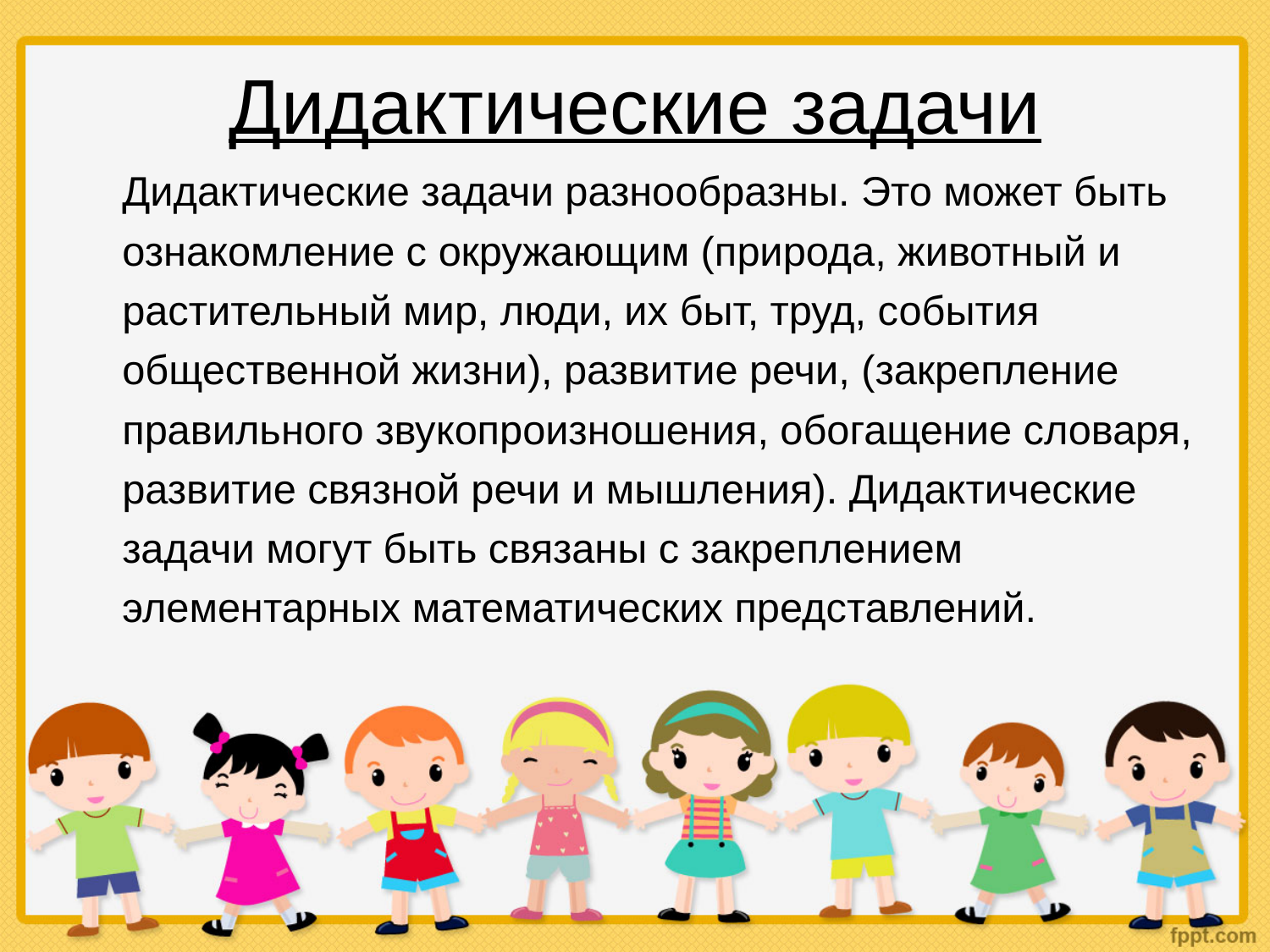

# Дидактические задачи
Дидактические задачи разнообразны. Это может быть ознакомление с окружающим (природа, животный и растительный мир, люди, их быт, труд, события общественной жизни), развитие речи, (закрепление правильного звукопроизношения, обогащение словаря, развитие связной речи и мышления). Дидактические задачи могут быть связаны с закреплением элементарных математических представлений.